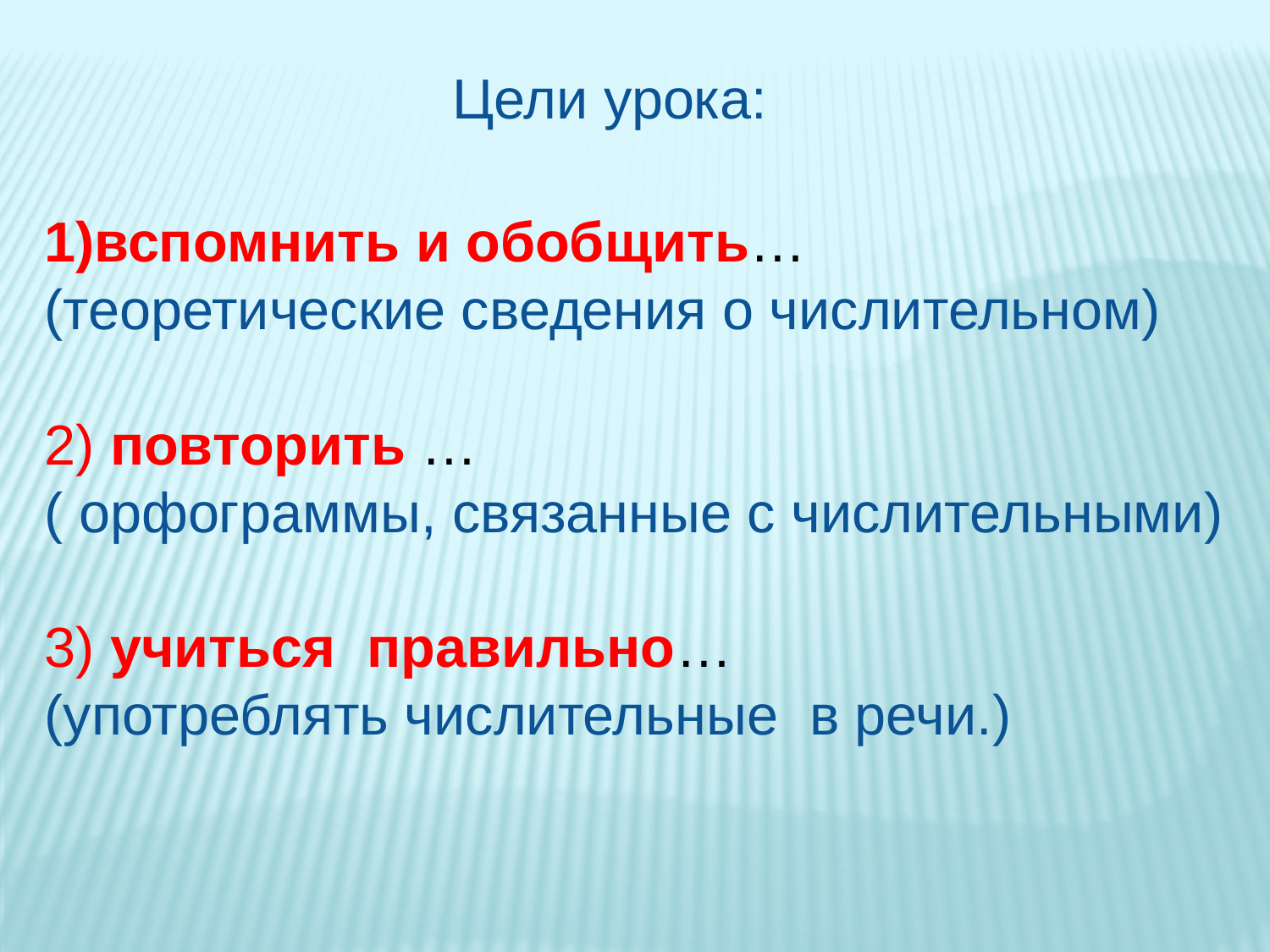

Цели урока:
вспомнить и обобщить…
(теоретические сведения о числительном)

2) повторить …
( орфограммы, связанные с числительными)
3) учиться  правильно…
(употреблять числительные  в речи.)